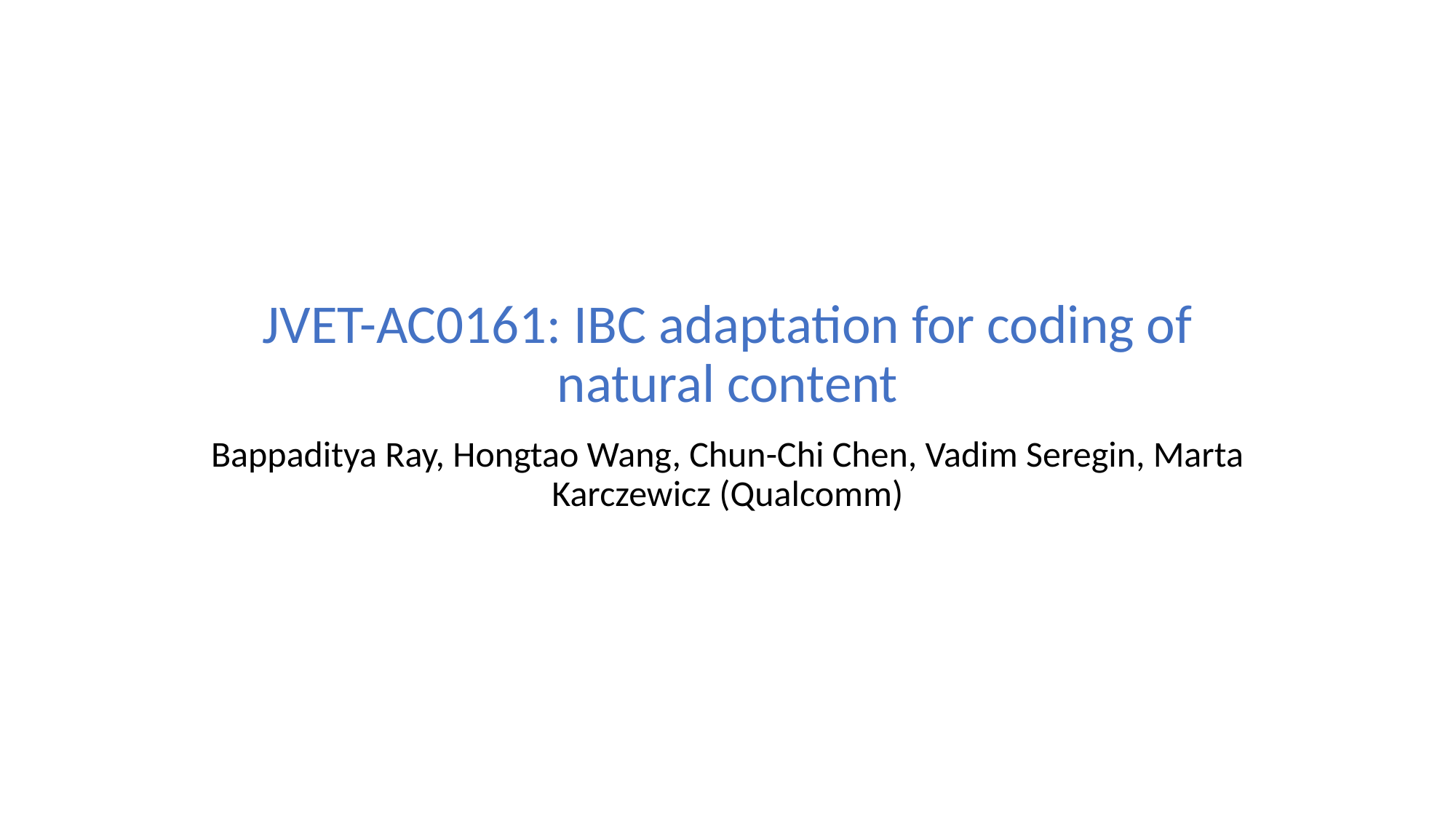

# JVET-AC0161: IBC adaptation for coding of natural content
Bappaditya Ray, Hongtao Wang, Chun-Chi Chen, Vadim Seregin, Marta Karczewicz (Qualcomm)